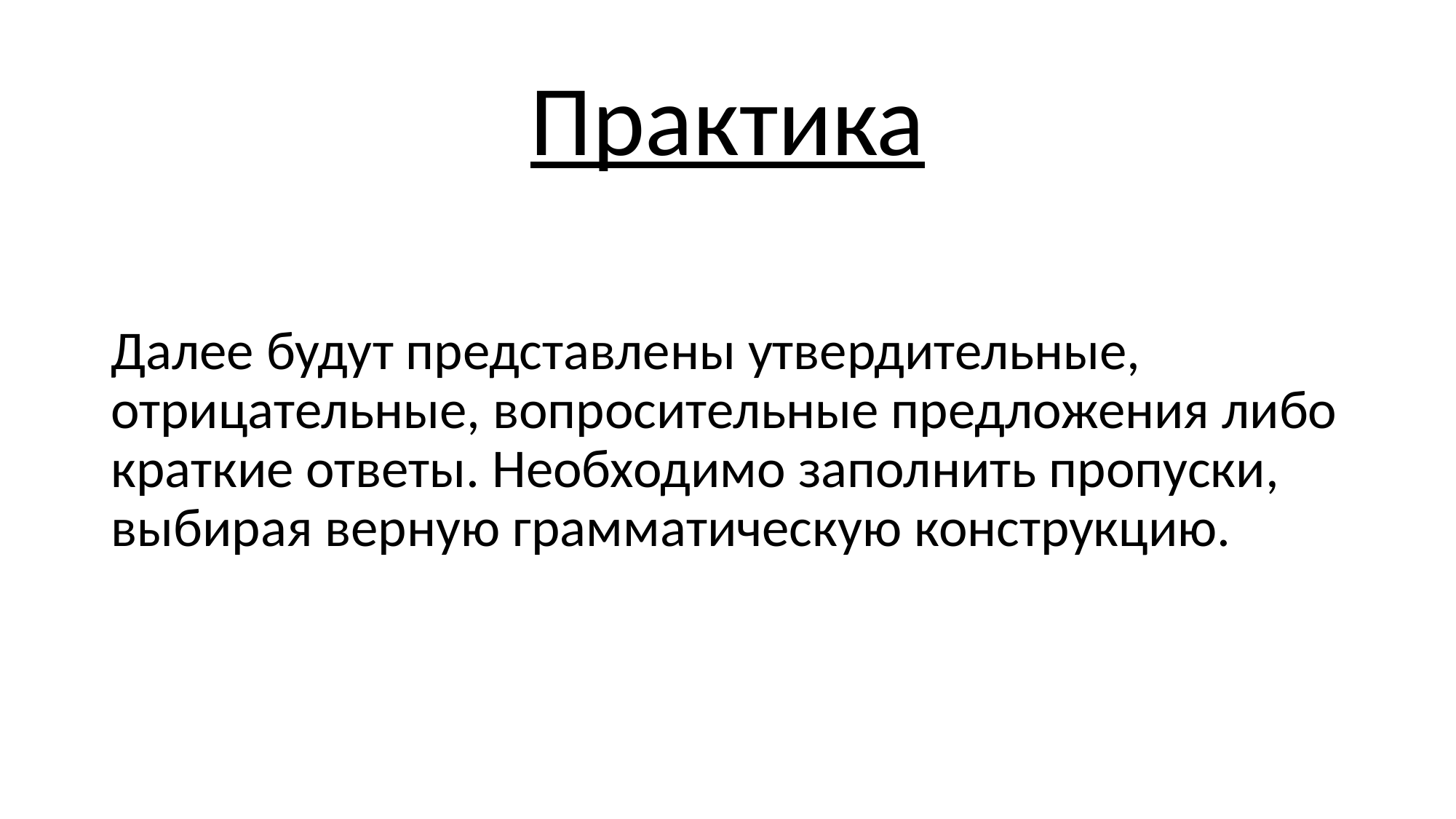

# Практика
Далее будут представлены утвердительные, отрицательные, вопросительные предложения либо краткие ответы. Необходимо заполнить пропуски, выбирая верную грамматическую конструкцию.